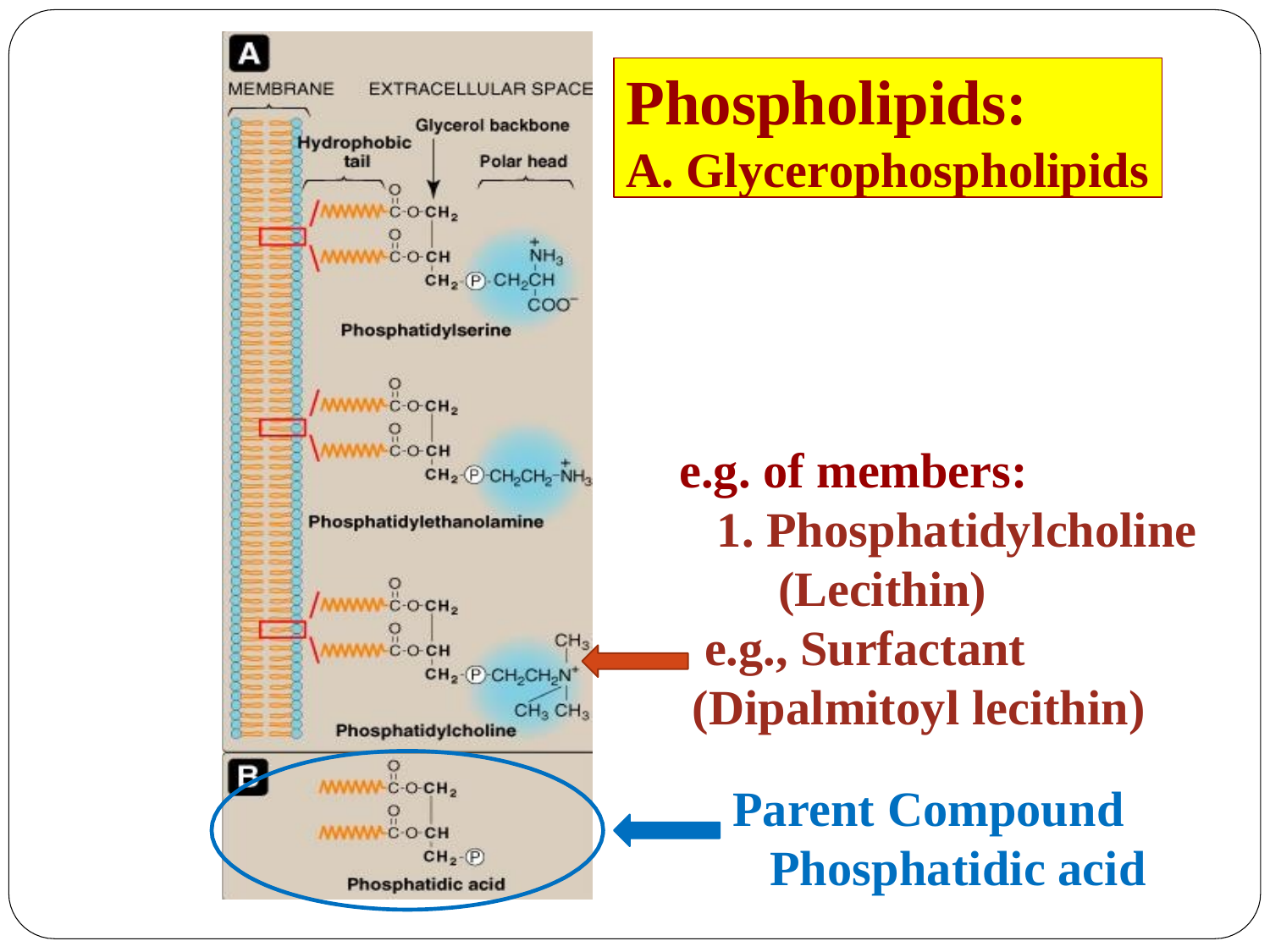

Phospholipids:
A. Glycerophospholipids
e.g. of members:
1. Phosphatidylcholine (Lecithin)
e.g., Surfactant
(Dipalmitoyl lecithin)
Parent Compound Phosphatidic acid